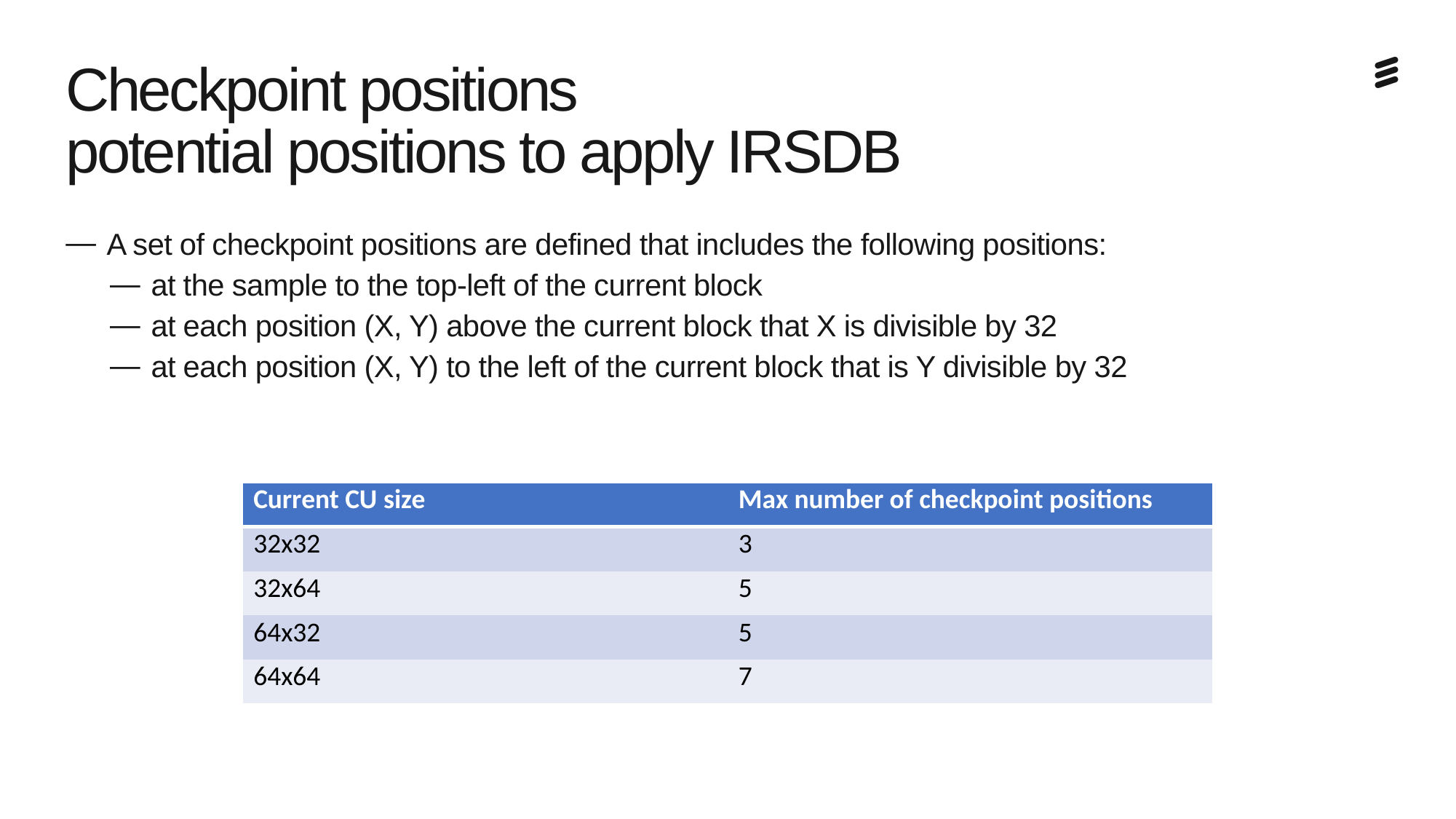

# Checkpoint positions potential positions to apply IRSDB
A set of checkpoint positions are defined that includes the following positions:
at the sample to the top-left of the current block
at each position (X, Y) above the current block that X is divisible by 32
at each position (X, Y) to the left of the current block that is Y divisible by 32
| Current CU size | Max number of checkpoint positions |
| --- | --- |
| 32x32 | 3 |
| 32x64 | 5 |
| 64x32 | 5 |
| 64x64 | 7 |